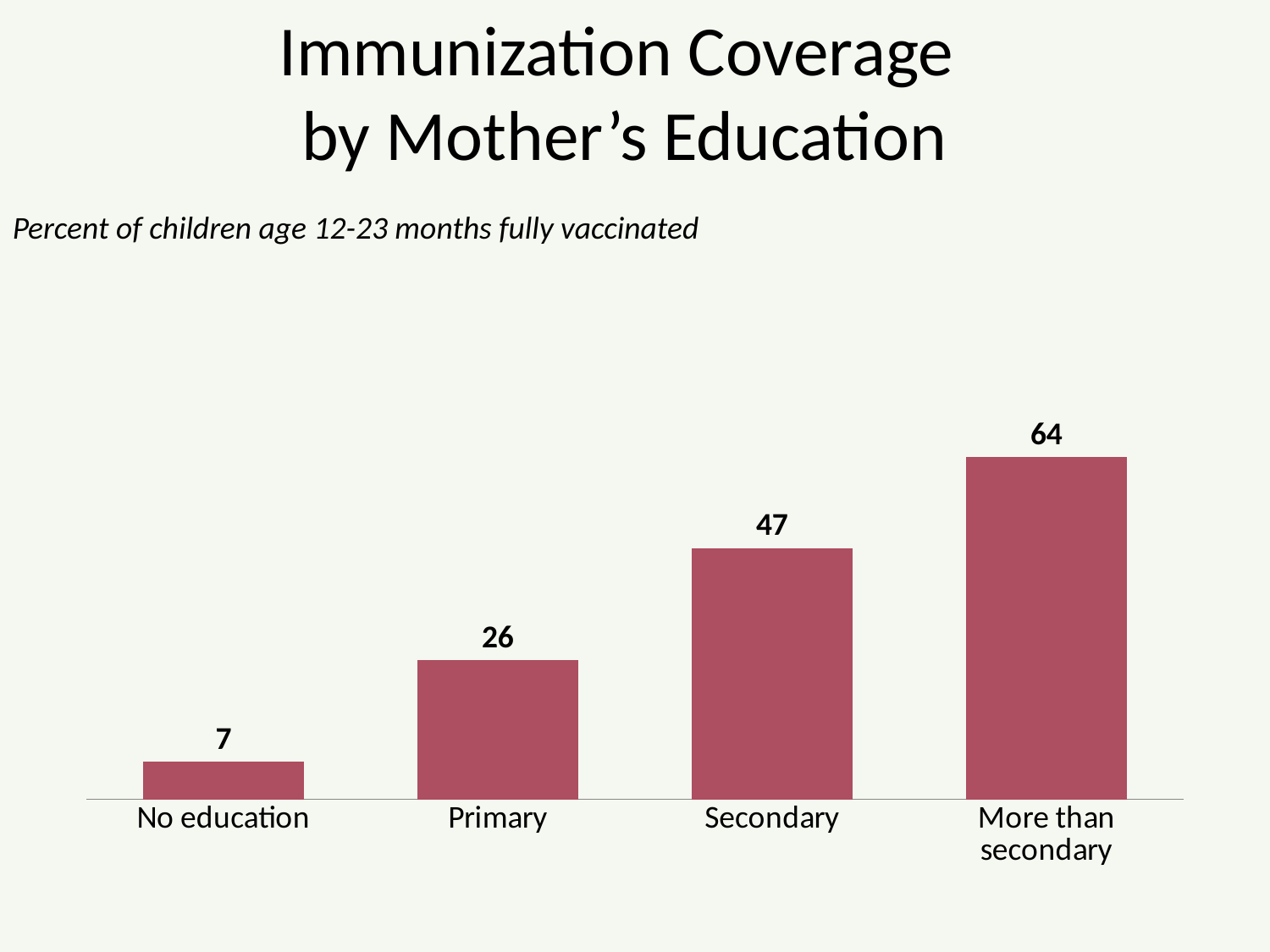

# Immunization Coverage by Mother’s Education
Percent of children age 12-23 months fully vaccinated

### Chart

| Category | Series 1 |
|---|---|
| No education | 7.0 |
| Primary | 26.0 |
| Secondary | 47.0 |
| More than secondary | 64.0 |